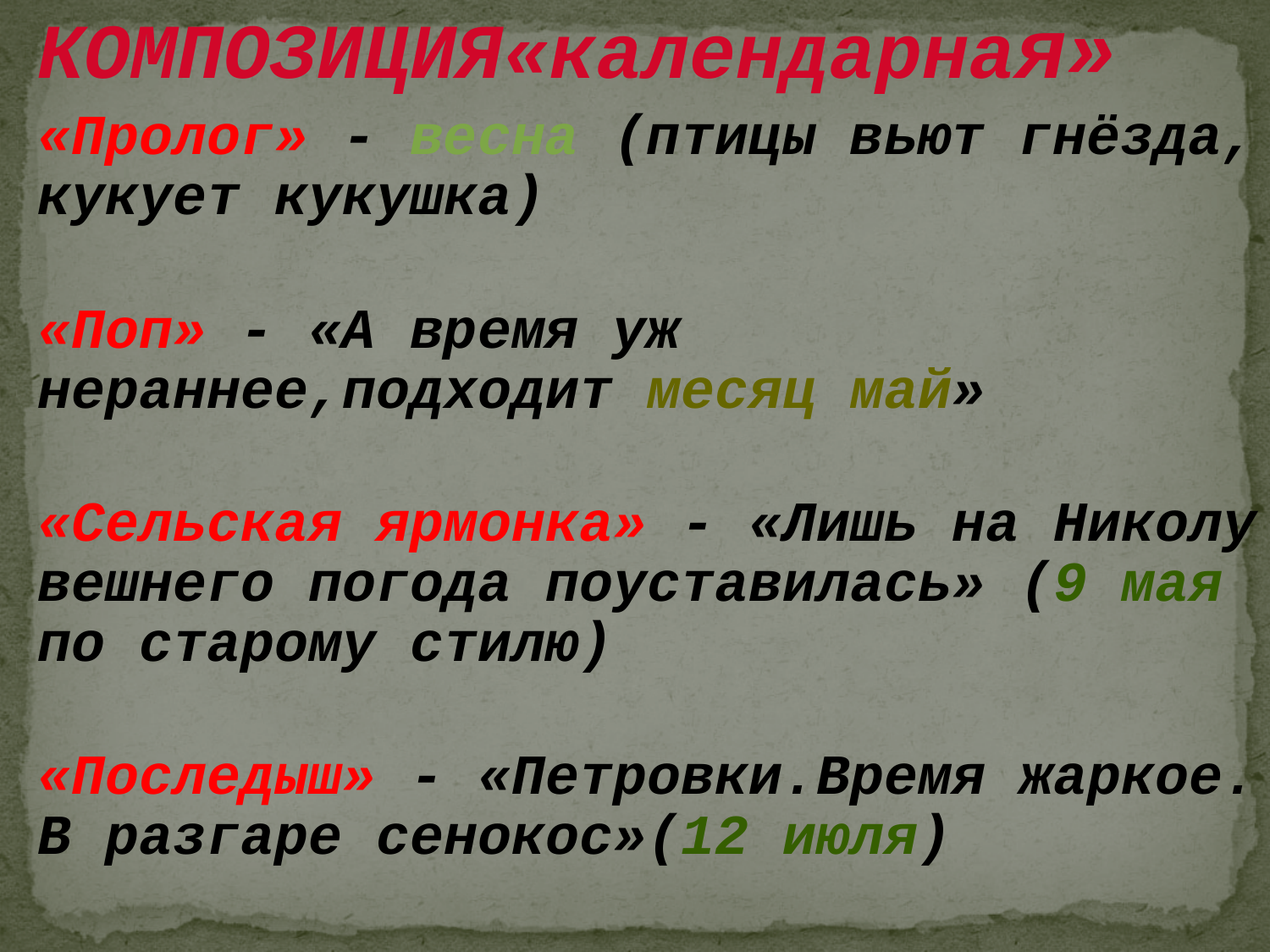

КОМПОЗИЦИЯ«календарная»
«Пролог» - весна (птицы вьют гнёзда, кукует кукушка)‏
«Поп» - «А время уж нераннее,подходит месяц май»
«Сельская ярмонка» - «Лишь на Николу вешнего погода поуставилась» (9 мая по старому стилю)‏
«Последыш» - «Петровки.Время жаркое. В разгаре сенокос»(12 июля)‏